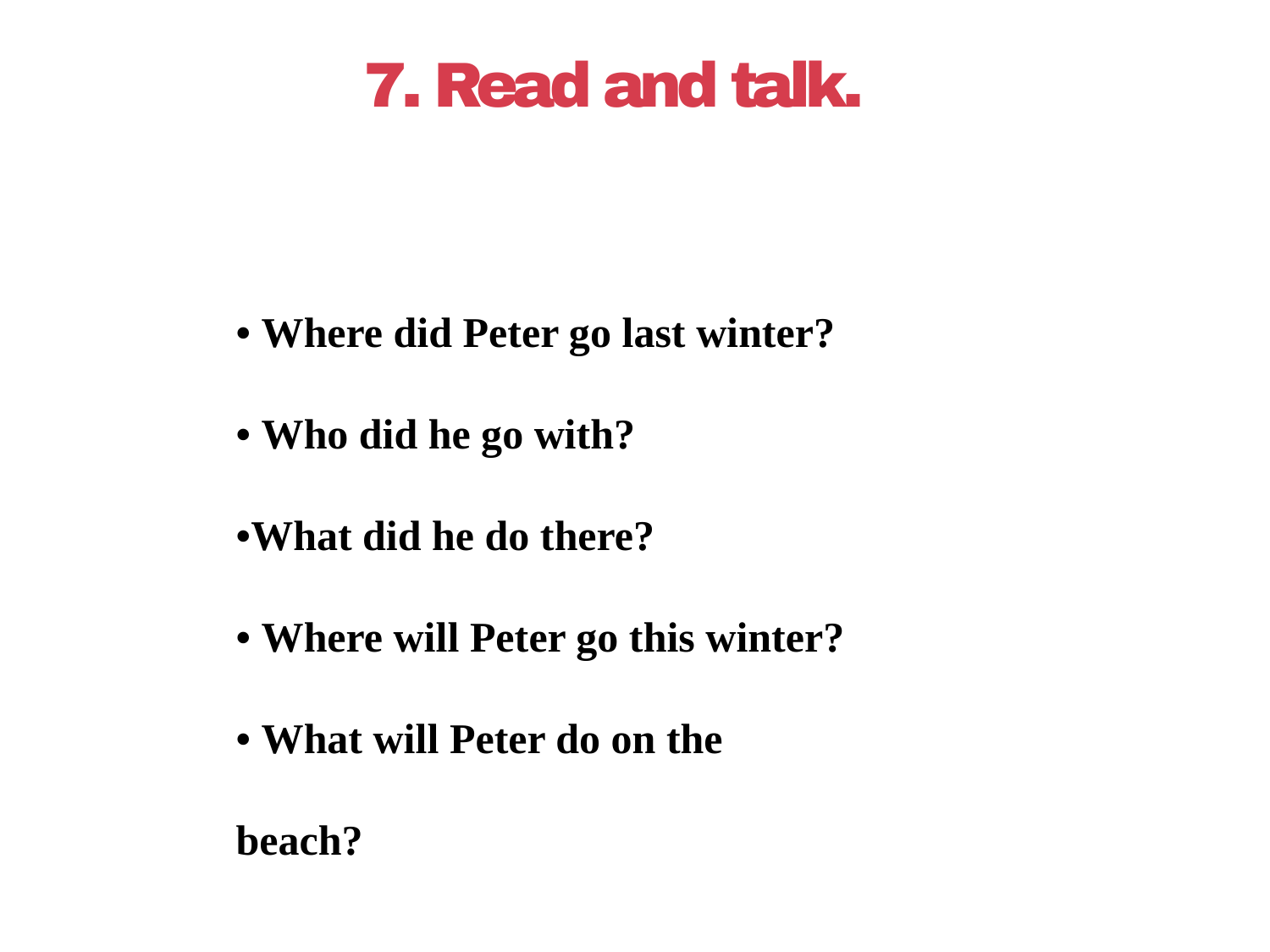

7. Read and talk.
• Where did Peter go last winter?
• Who did he go with?
•What did he do there?
• Where will Peter go this winter?
• What will Peter do on the beach?